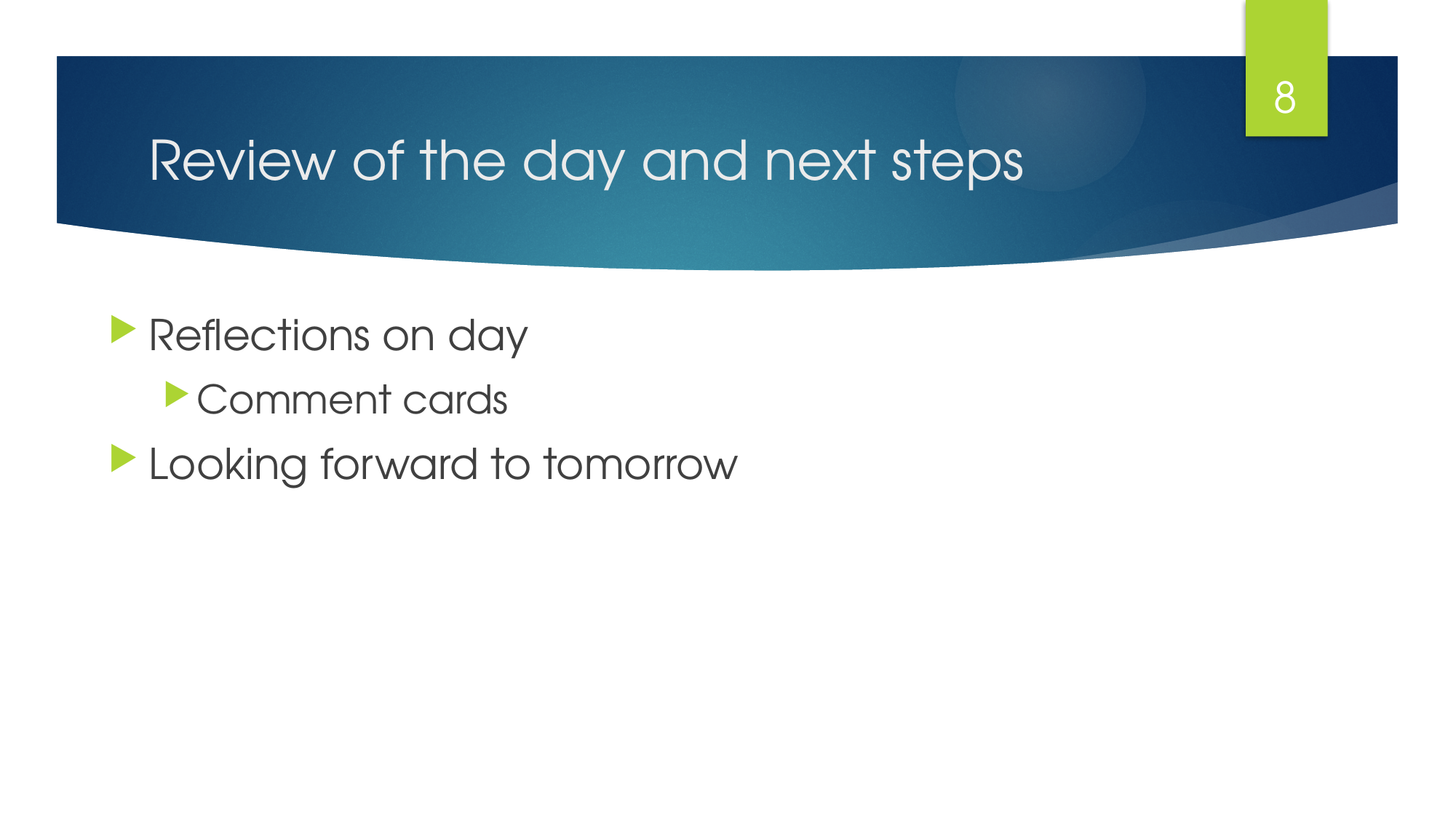

8
# Review of the day and next steps
Reflections on day
Comment cards
Looking forward to tomorrow